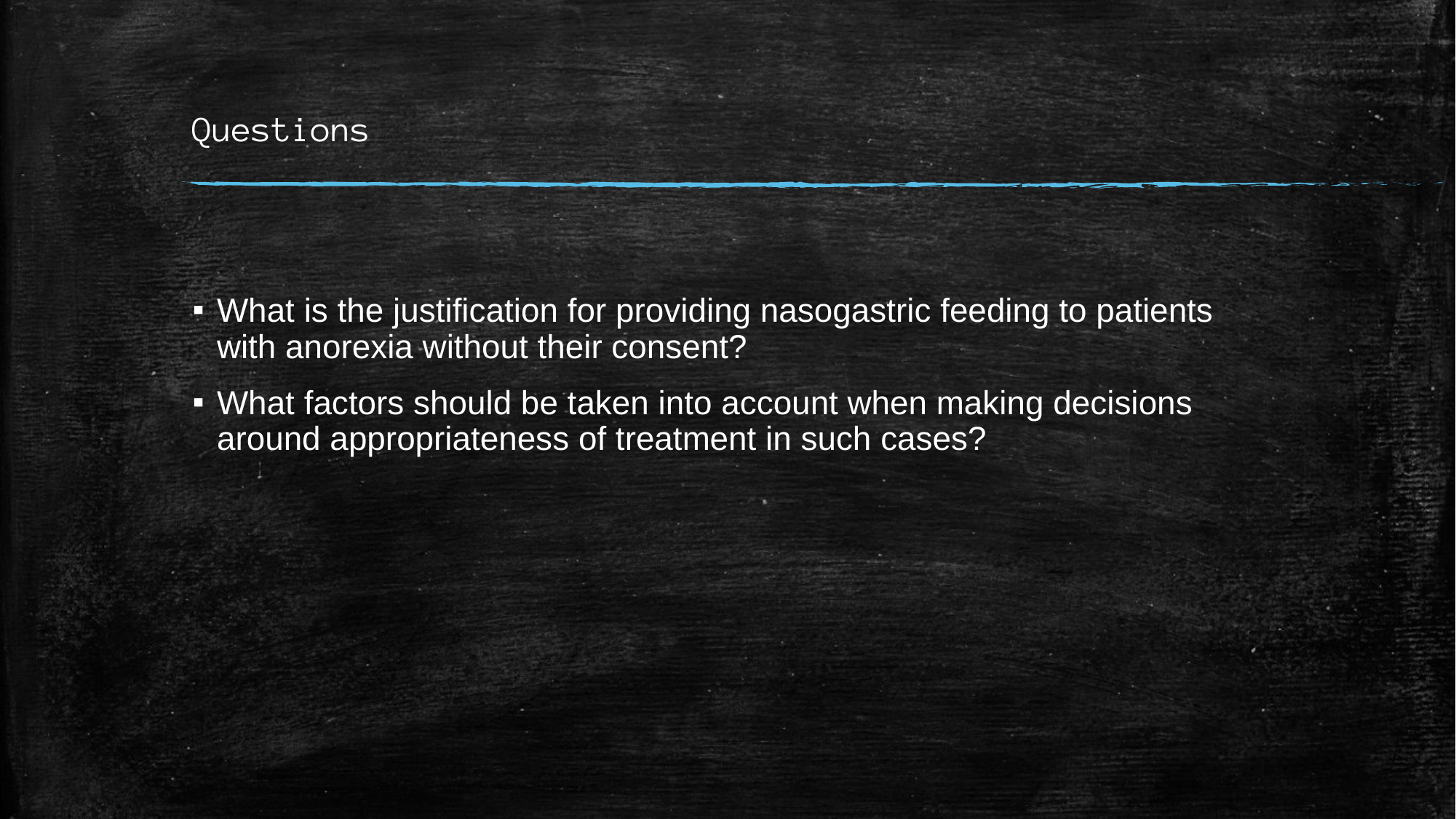

# Questions

What is the justification for providing nasogastric feeding to patients with anorexia without their consent?
What factors should be taken into account when making decisions around appropriateness of treatment in such cases?